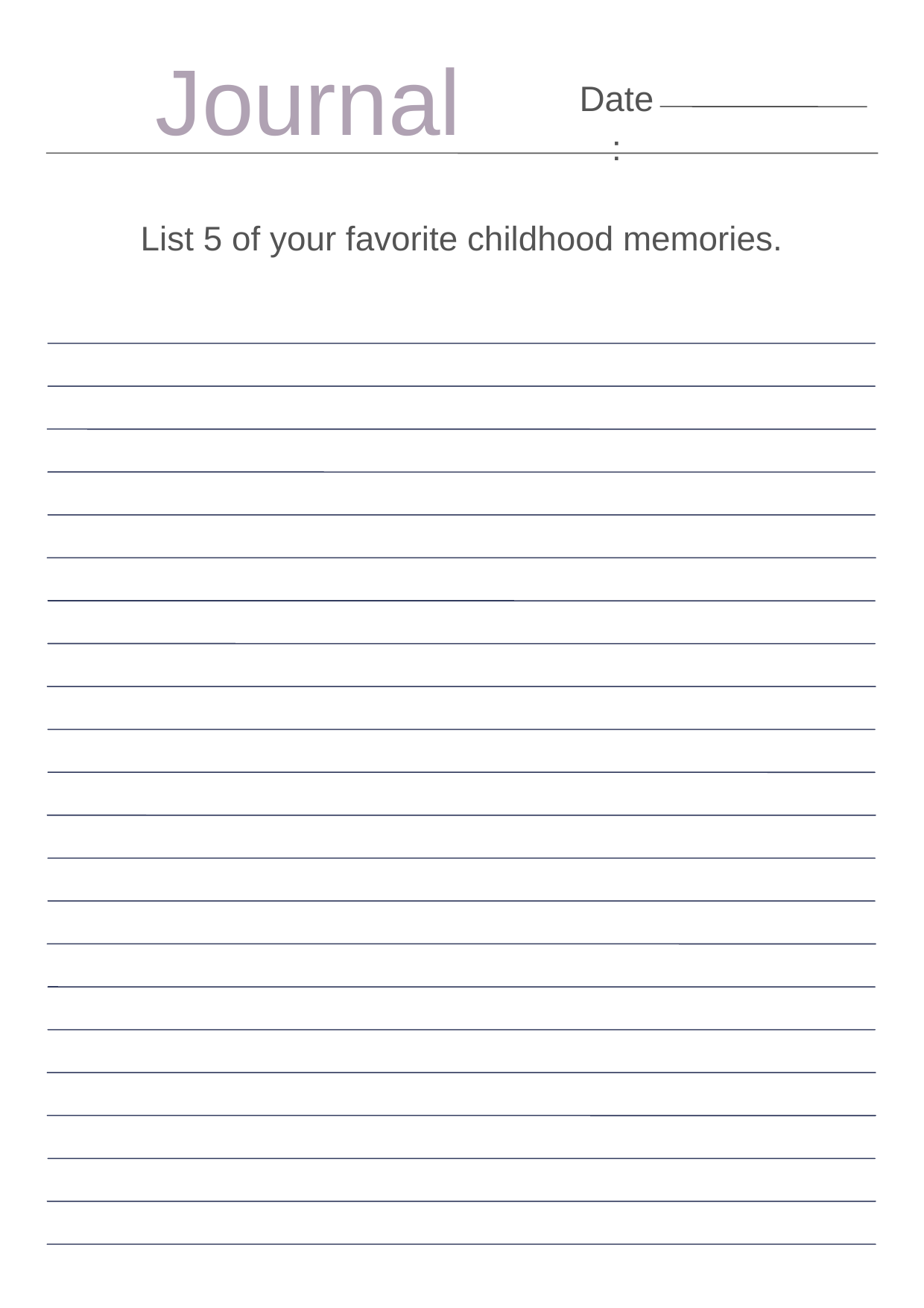

Journal
Date:

List 5 of your favorite childhood memories.